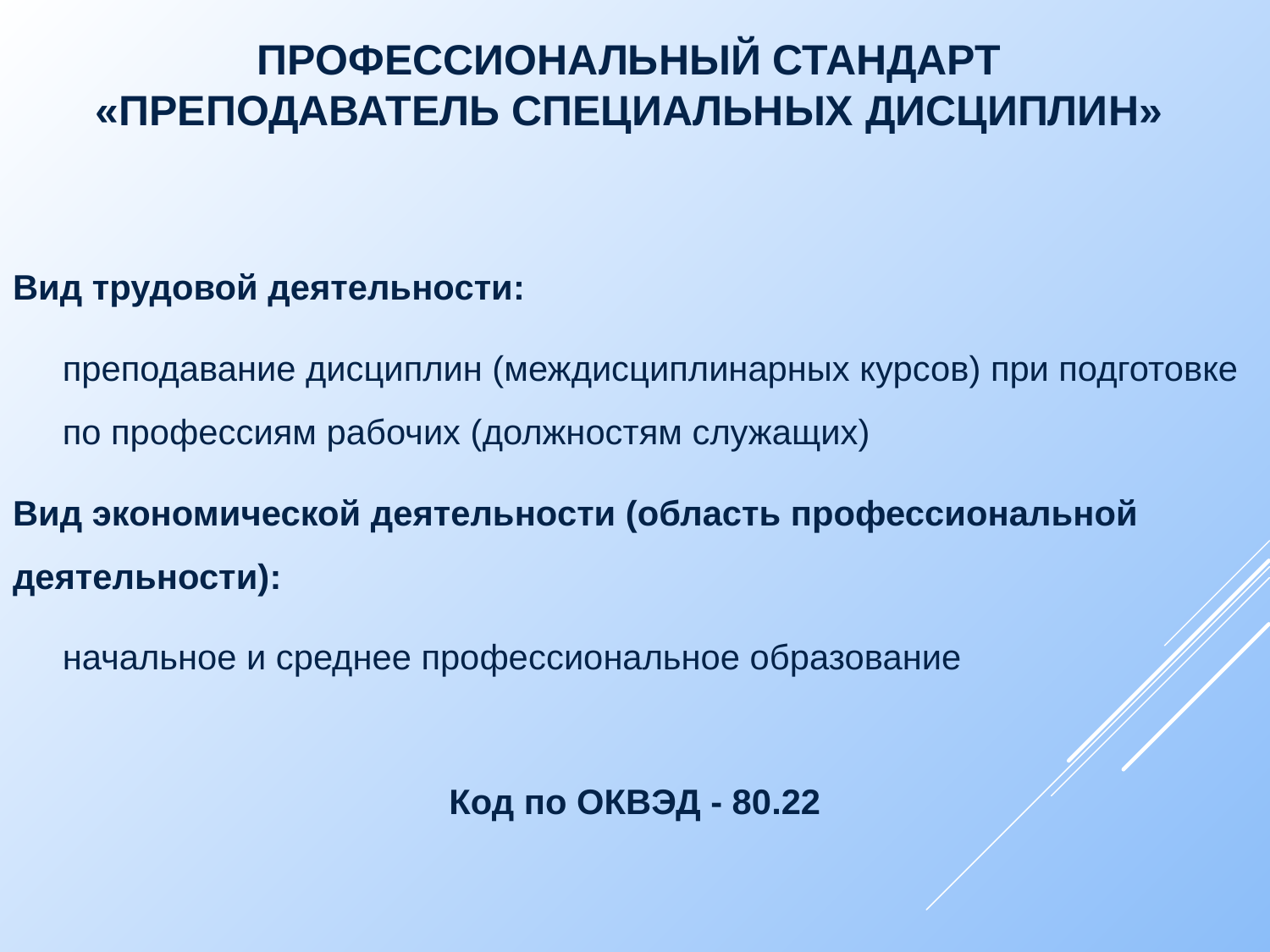

ПРОФЕССИОНАЛЬНЫЙ СТАНДАРТ
«ПРЕПОДАВАТЕЛЬ СПЕЦИАЛЬНЫХ ДИСЦИПЛИН»
Вид трудовой деятельности:
преподавание дисциплин (междисциплинарных курсов) при подготовке по профессиям рабочих (должностям служащих)
Вид экономической деятельности (область профессиональной деятельности):
начальное и среднее профессиональное образование
Код по ОКВЭД - 80.22